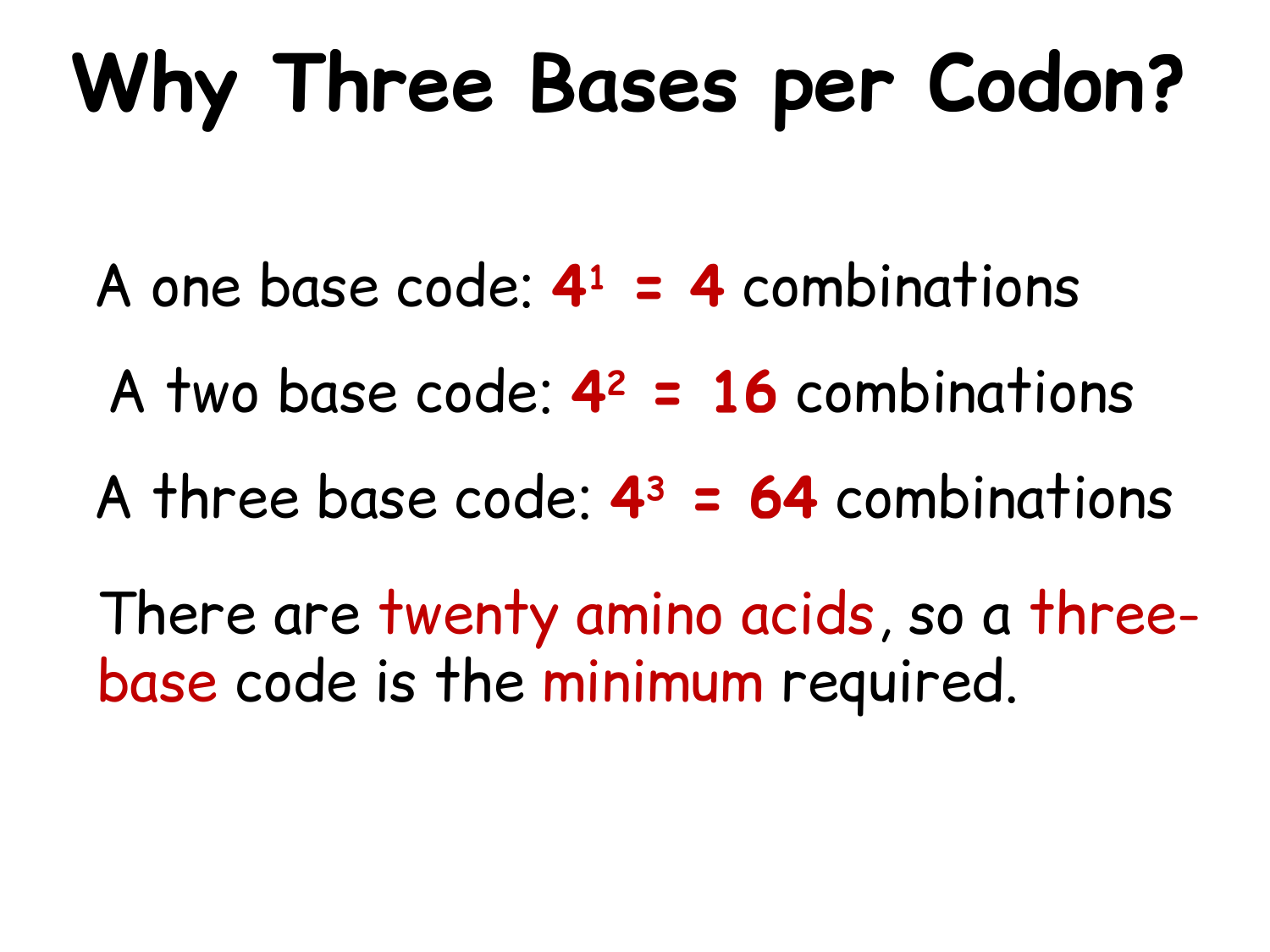

# Why Three Bases per Codon?
A one base code: 41 = 4 combinations
A two base code: 42 = 16 combinations
A three base code: 43 = 64 combinations
There are twenty amino acids, so a three-base code is the minimum required.